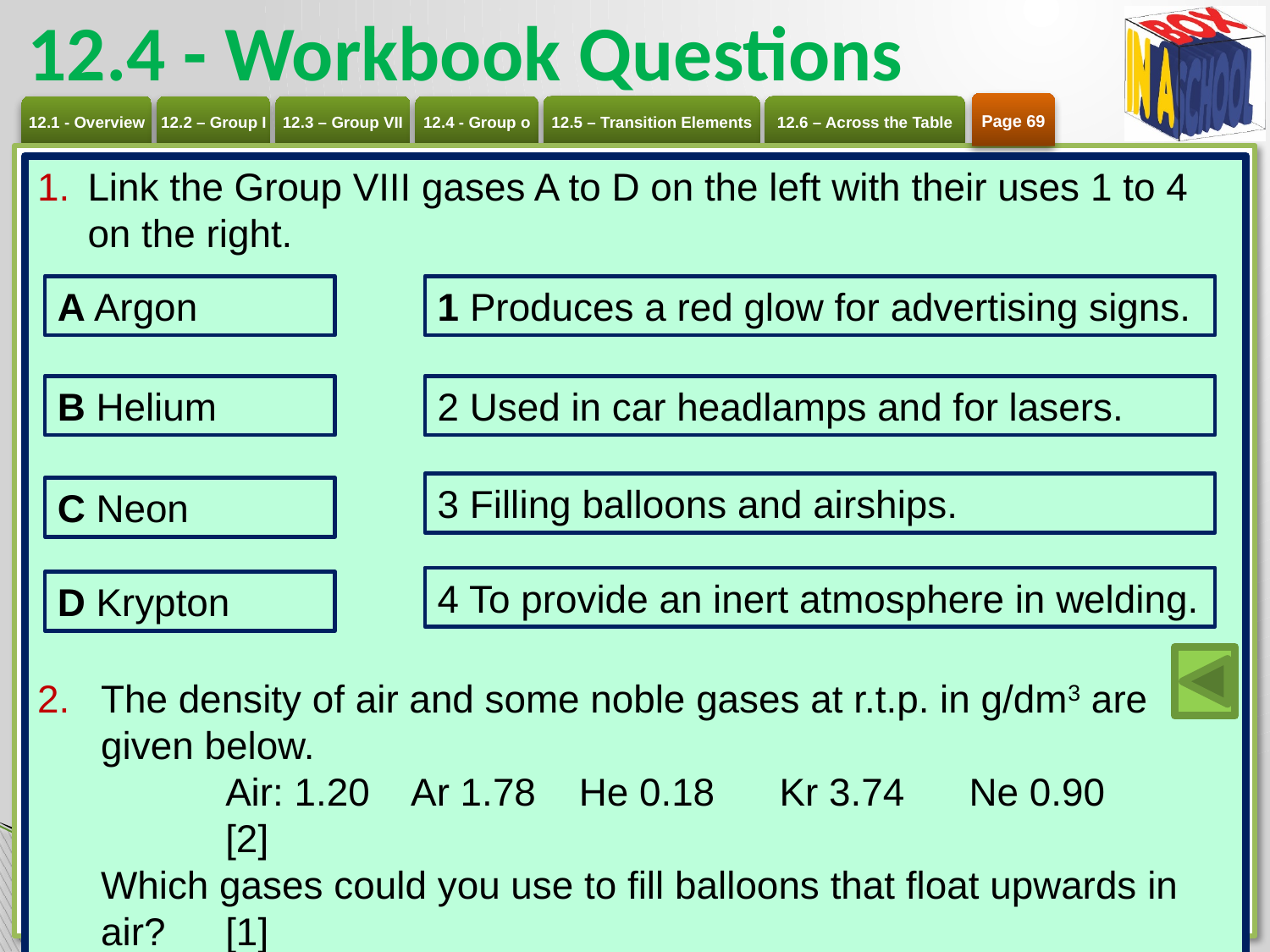

# 12.4 - Workbook Questions
Page 69
Link the Group VIII gases A to D on the left with their uses 1 to 4 on the right.

The density of air and some noble gases at r.t.p. in g/dm3 are given below.
	Air: 1.20    Ar 1.78    He 0.18      Kr 3.74      Ne 0.90	[2]
Which gases could you use to fill balloons that float upwards in air?	[1]
A Argon
1 Produces a red glow for advertising signs.
B Helium
2 Used in car headlamps and for lasers.
3 Filling balloons and airships.
C Neon
4 To provide an inert atmosphere in welding.
D Krypton